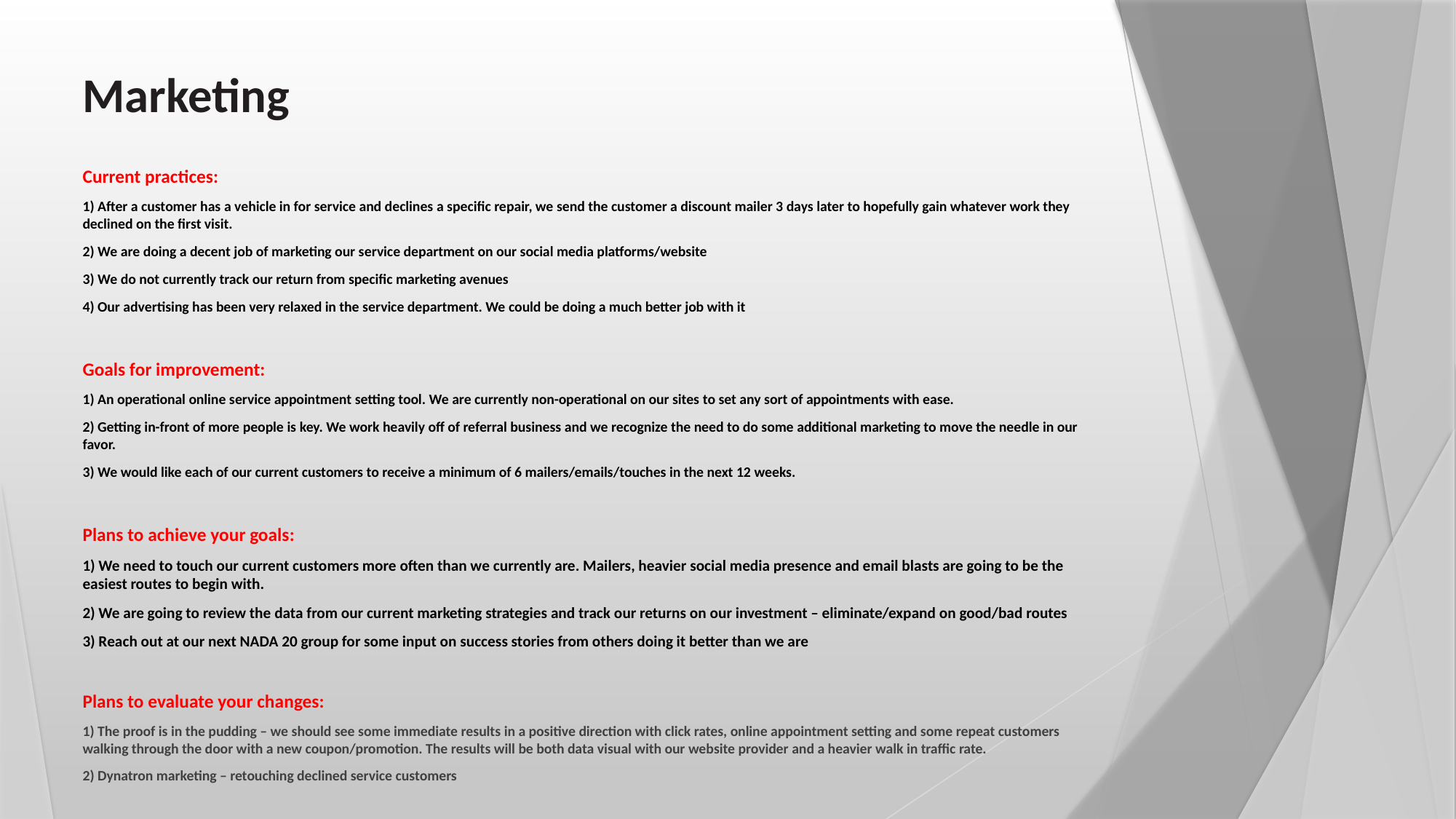

# Marketing

Current practices:
1) After a customer has a vehicle in for service and declines a specific repair, we send the customer a discount mailer 3 days later to hopefully gain whatever work they declined on the first visit.
2) We are doing a decent job of marketing our service department on our social media platforms/website
3) We do not currently track our return from specific marketing avenues
4) Our advertising has been very relaxed in the service department. We could be doing a much better job with it

Goals for improvement:
1) An operational online service appointment setting tool. We are currently non-operational on our sites to set any sort of appointments with ease.
2) Getting in-front of more people is key. We work heavily off of referral business and we recognize the need to do some additional marketing to move the needle in our favor.
3) We would like each of our current customers to receive a minimum of 6 mailers/emails/touches in the next 12 weeks.

Plans to achieve your goals:
1) We need to touch our current customers more often than we currently are. Mailers, heavier social media presence and email blasts are going to be the easiest routes to begin with.
2) We are going to review the data from our current marketing strategies and track our returns on our investment – eliminate/expand on good/bad routes
3) Reach out at our next NADA 20 group for some input on success stories from others doing it better than we are

Plans to evaluate your changes:
1) The proof is in the pudding – we should see some immediate results in a positive direction with click rates, online appointment setting and some repeat customers walking through the door with a new coupon/promotion. The results will be both data visual with our website provider and a heavier walk in traffic rate.
2) Dynatron marketing – retouching declined service customers